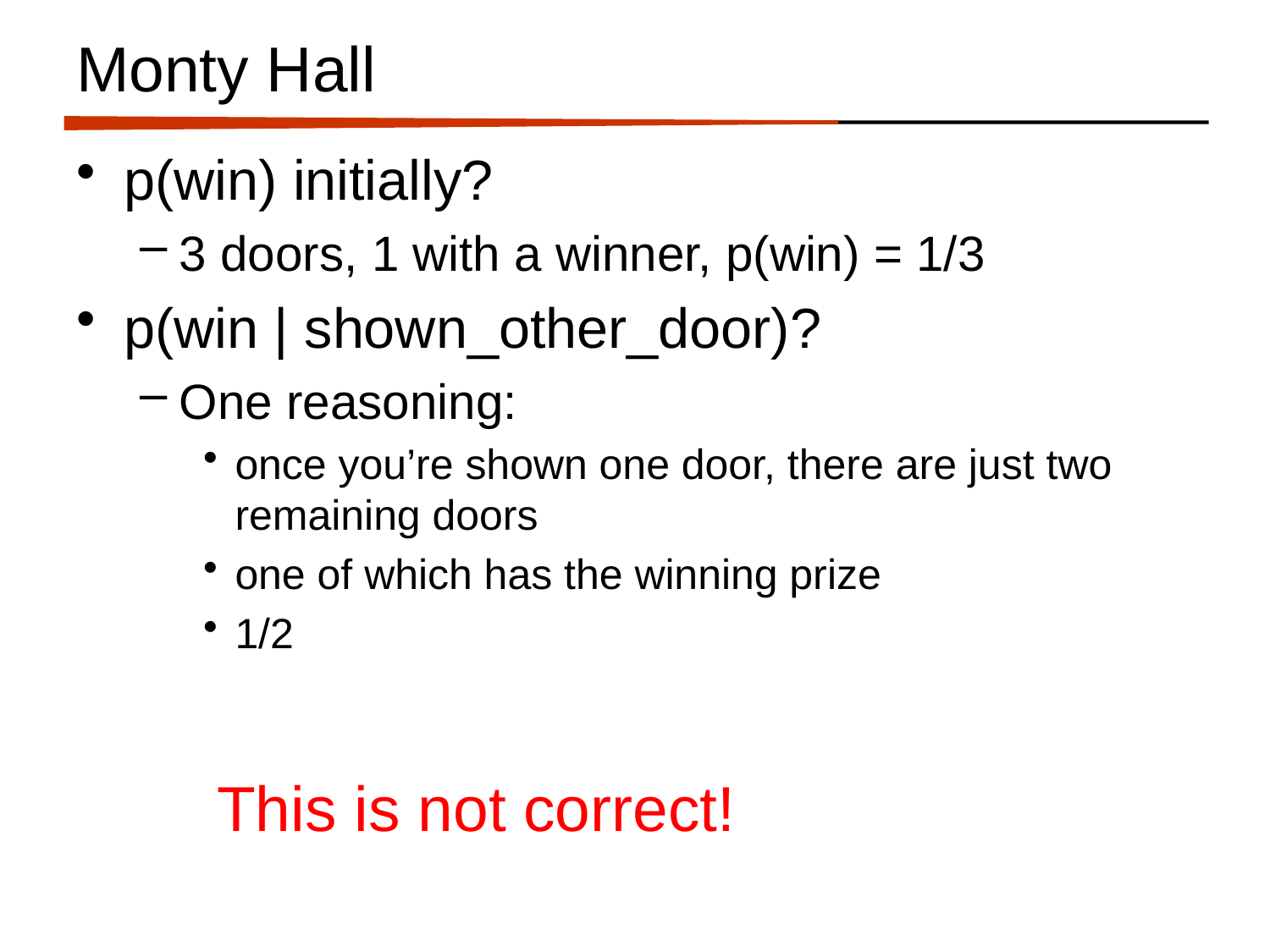

# Monty Hall
p(win) initially?
3 doors, 1 with a winner, p(win) = 1/3
p(win | shown_other_door)?
One reasoning:
once you’re shown one door, there are just two remaining doors
one of which has the winning prize
1/2
This is not correct!